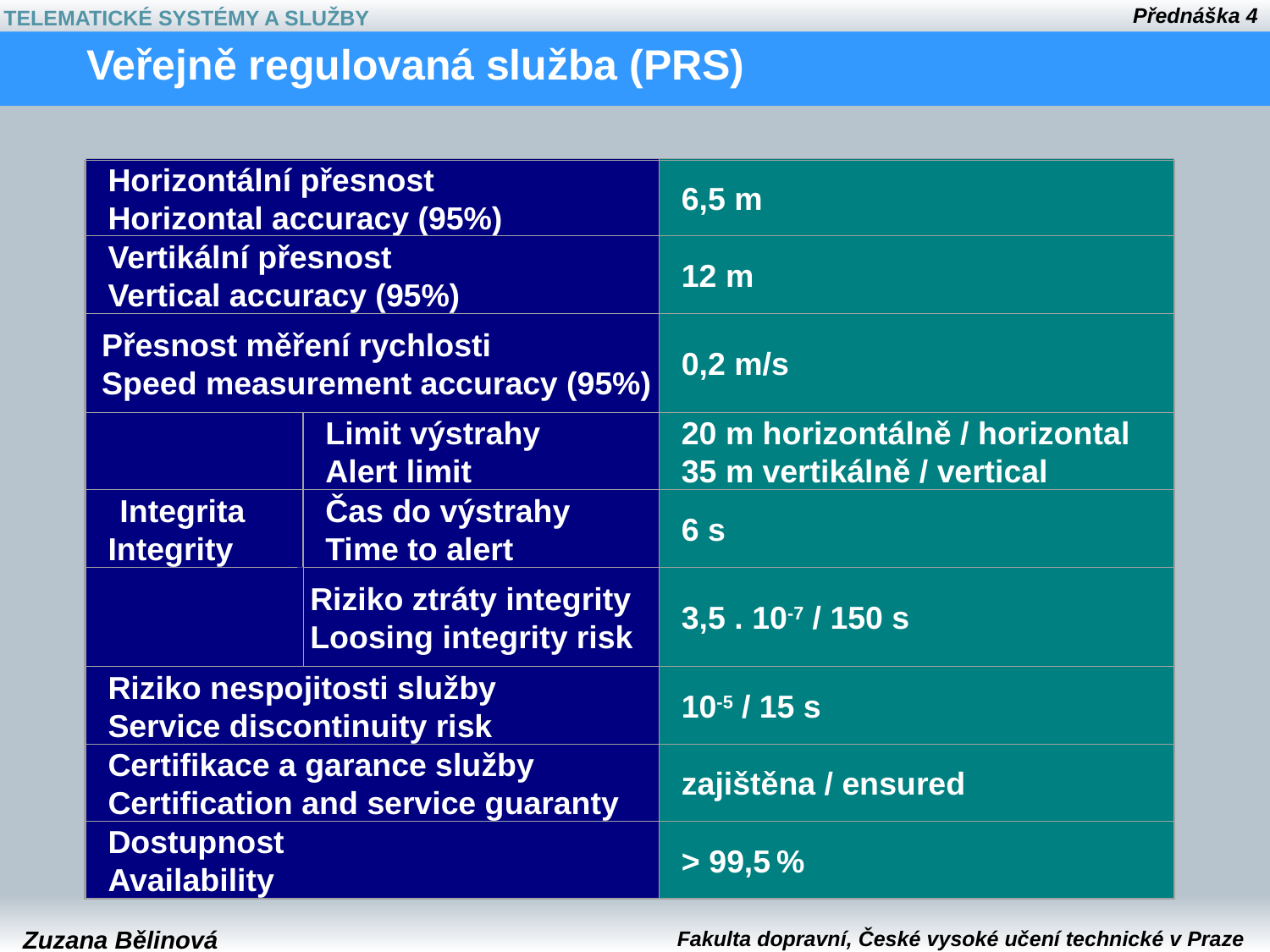

Veřejně regulovaná služba (PRS)

Horizontální přesnost
Horizontal accuracy (95%)

6,5 m

Vertikální přesnost
Vertical accuracy (95%)

12 m

Přesnost měření rychlosti
Speed measurement accuracy (95%)

0,2 m/s

Limit výstrahy
Alert limit

20 m horizontálně / horizontal
35 m vertikálně / vertical

  Integrita
Integrity

Čas do výstrahy
Time to alert

6 s

Riziko ztráty integrity
Loosing integrity risk

3,5 . 10-7 / 150 s

Riziko nespojitosti služby
Service discontinuity risk

10-5 / 15 s

Certifikace a garance služby
Certification and service guaranty

zajištěna / ensured

Dostupnost
Availability

> 99,5 %